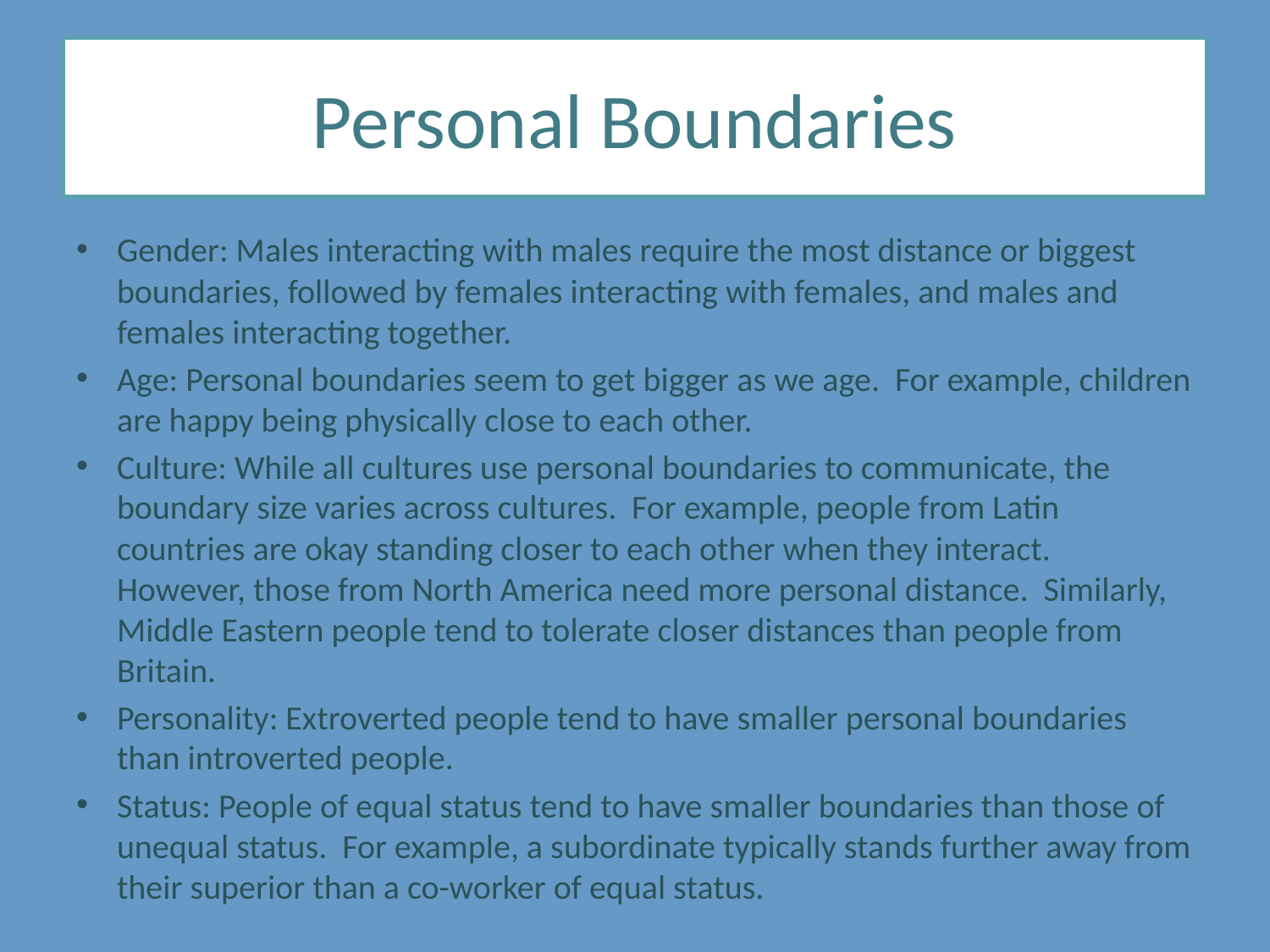

# Personal Boundaries
Gender: Males interacting with males require the most distance or biggest boundaries, followed by females interacting with females, and males and females interacting together.
Age: Personal boundaries seem to get bigger as we age.  For example, children are happy being physically close to each other.
Culture: While all cultures use personal boundaries to communicate, the boundary size varies across cultures.  For example, people from Latin countries are okay standing closer to each other when they interact.  However, those from North America need more personal distance.  Similarly, Middle Eastern people tend to tolerate closer distances than people from Britain.
Personality: Extroverted people tend to have smaller personal boundaries than introverted people.
Status: People of equal status tend to have smaller boundaries than those of unequal status.  For example, a subordinate typically stands further away from their superior than a co-worker of equal status.